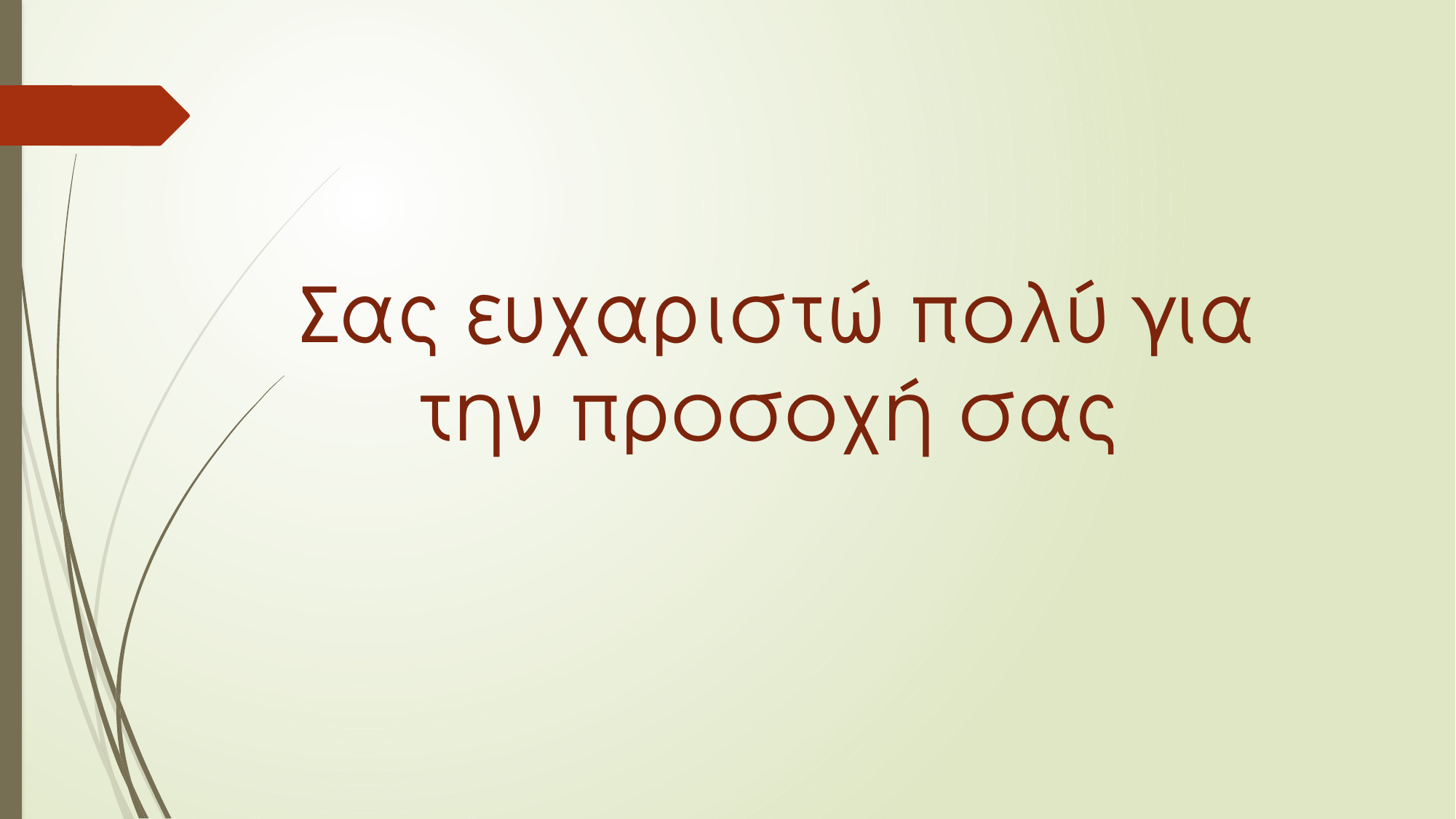

Σας ευχαριστώ πολύ για την προσοχή σας